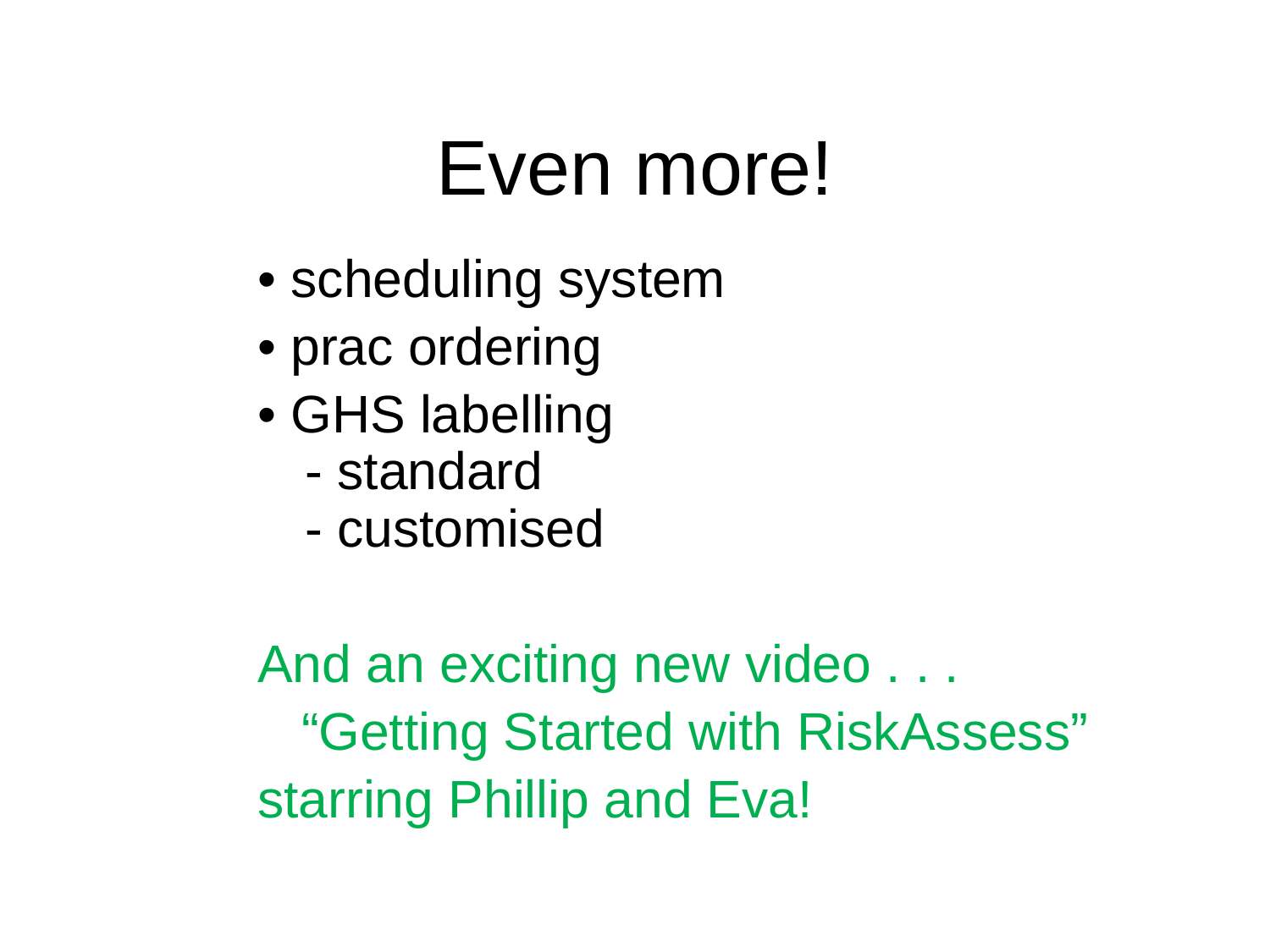

# Even more!
• scheduling system
• prac ordering
• GHS labelling
- standard
- customised

And an exciting new video . . .
   “Getting Started with RiskAssess”
starring Phillip and Eva!